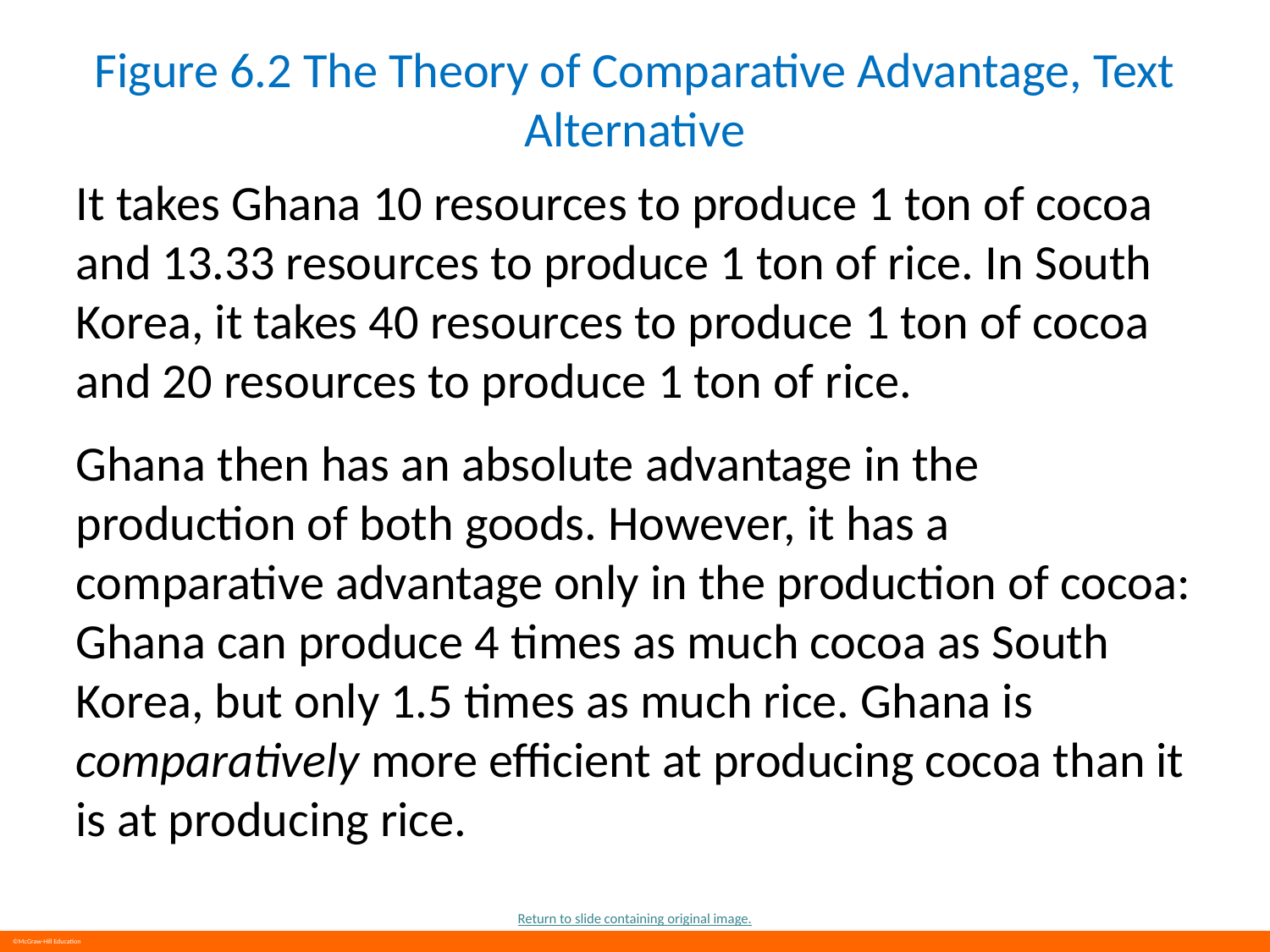

# Figure 6.2 The Theory of Comparative Advantage, Text Alternative
It takes Ghana 10 resources to produce 1 ton of cocoa and 13.33 resources to produce 1 ton of rice. In South Korea, it takes 40 resources to produce 1 ton of cocoa and 20 resources to produce 1 ton of rice.
Ghana then has an absolute advantage in the production of both goods. However, it has a comparative advantage only in the production of cocoa: Ghana can produce 4 times as much cocoa as South Korea, but only 1.5 times as much rice. Ghana is comparatively more efficient at producing cocoa than it is at producing rice.
Return to slide containing original image.